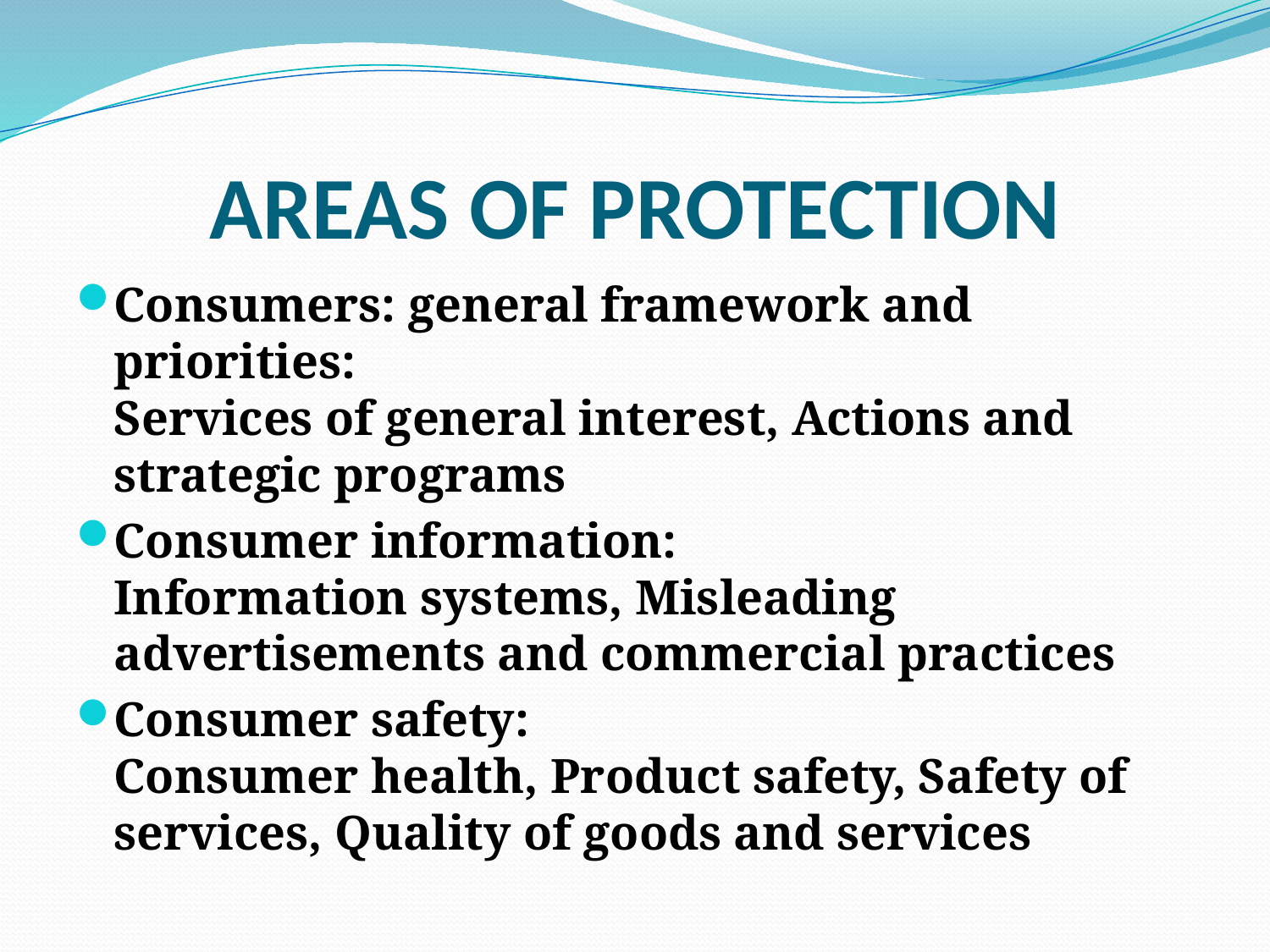

# AREAS OF PROTECTION
Consumers: general framework and priorities:
Services of general interest, Actions and strategic programs
Consumer information:
Information systems, Misleading advertisements and commercial practices
Consumer safety:
Consumer health, Product safety, Safety of services, Quality of goods and services